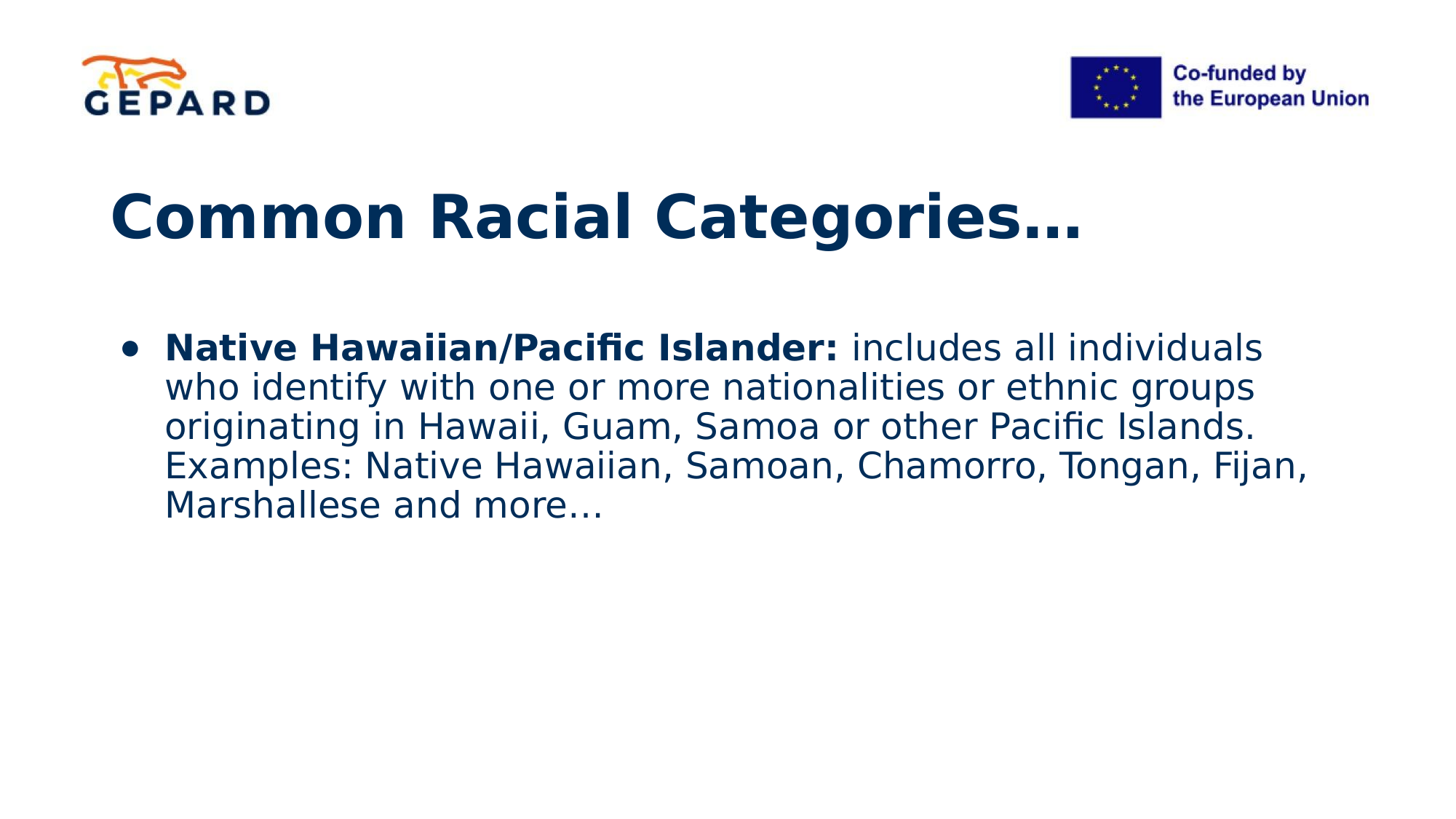

# Common Racial Categories…
Native Hawaiian/Pacific Islander: includes all individuals who identify with one or more nationalities or ethnic groups originating in Hawaii, Guam, Samoa or other Pacific Islands. Examples: Native Hawaiian, Samoan, Chamorro, Tongan, Fijan, Marshallese and more…